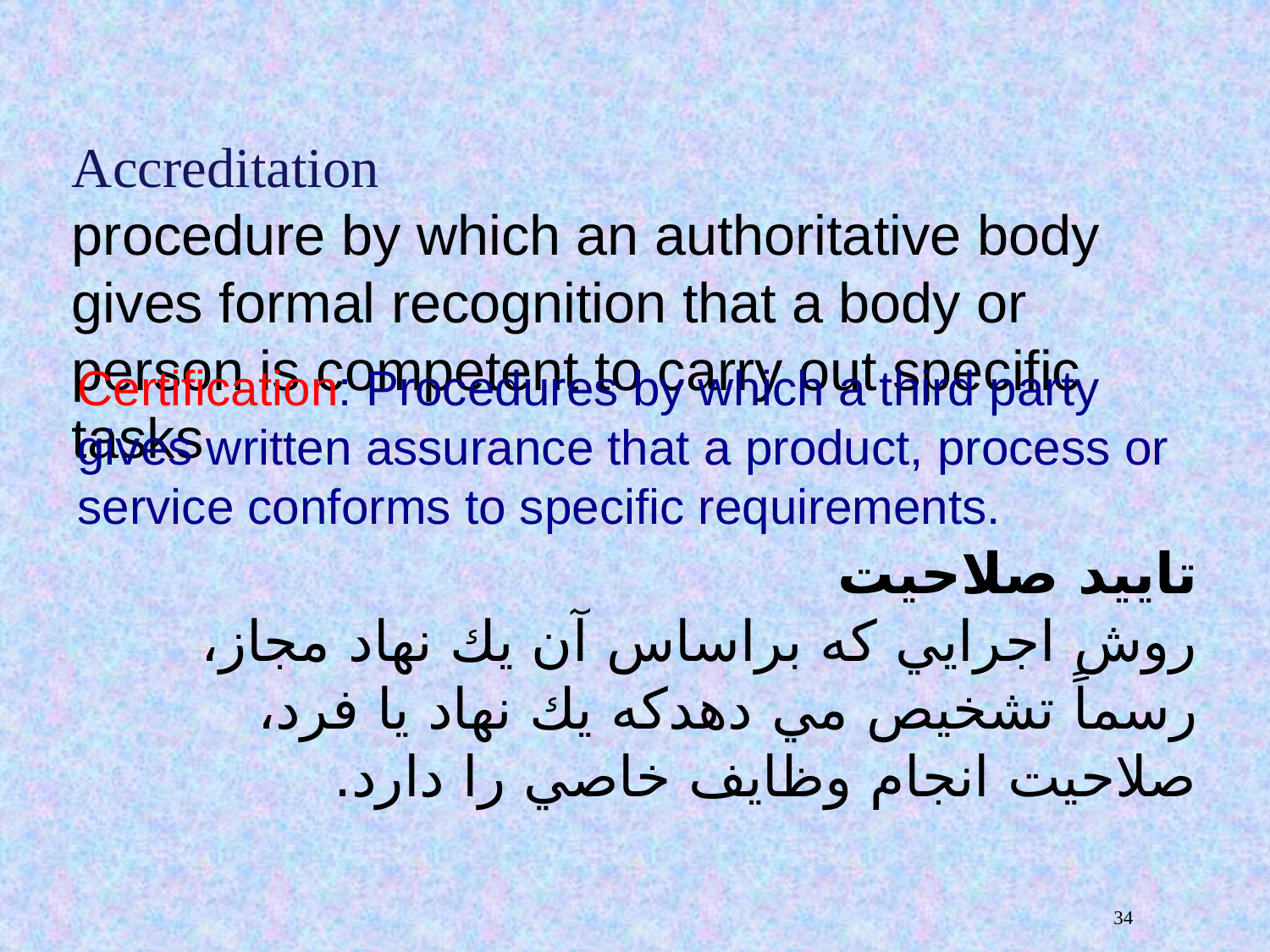

Accreditation
procedure by which an authoritative body gives formal recognition that a body or person is competent to carry out specific tasks
Certification: Procedures by which a third party gives written assurance that a product, process or service conforms to specific requirements.
تاييد صلاحيت
روش اجرايي كه براساس آن يك نهاد مجاز، رسماً تشخيص مي دهدكه يك نهاد يا فرد، صلاحيت انجام وظايف خاصي را دارد.